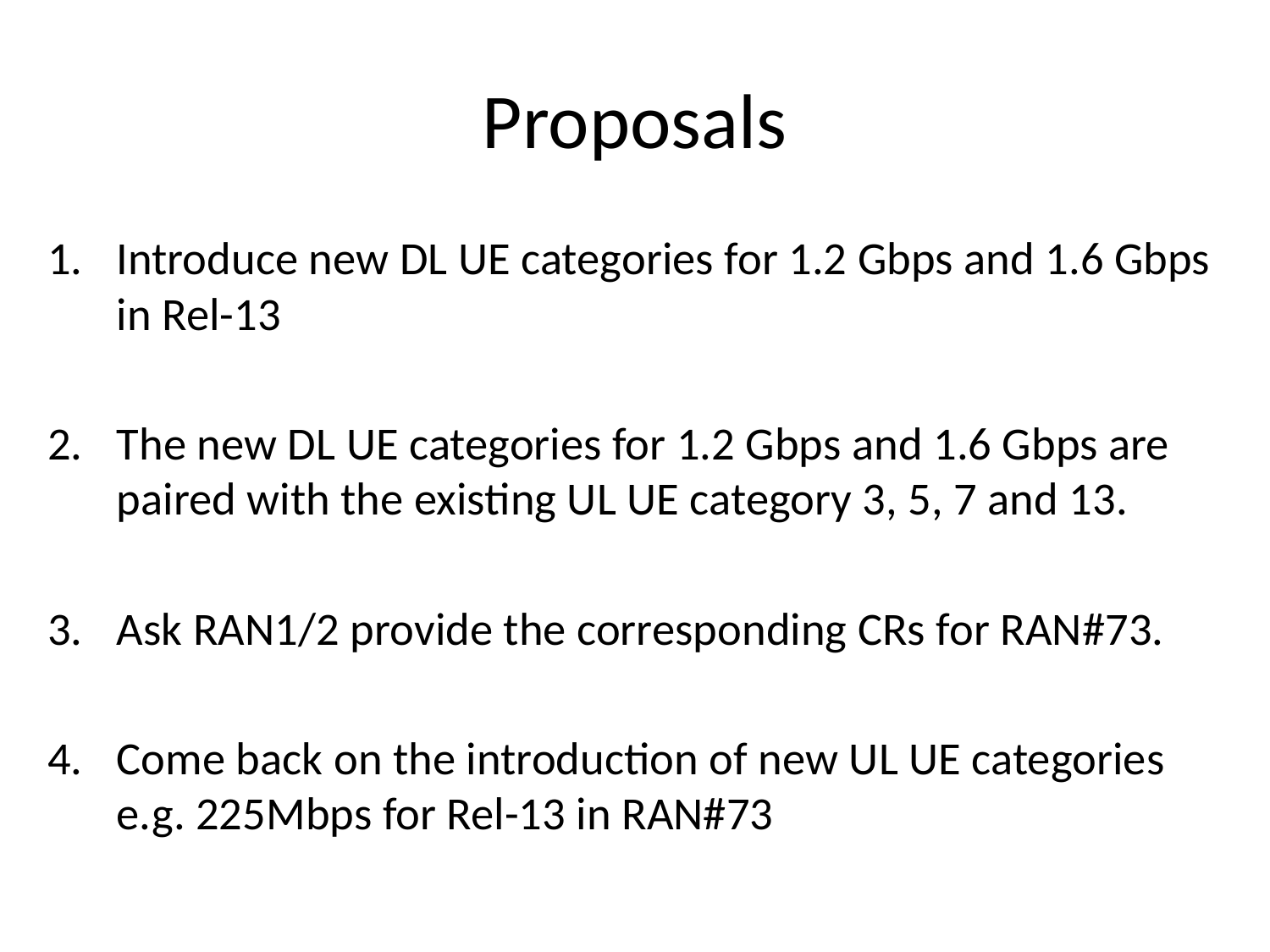

# Proposals
Introduce new DL UE categories for 1.2 Gbps and 1.6 Gbps in Rel-13

The new DL UE categories for 1.2 Gbps and 1.6 Gbps are paired with the existing UL UE category 3, 5, 7 and 13.

Ask RAN1/2 provide the corresponding CRs for RAN#73.

Come back on the introduction of new UL UE categories e.g. 225Mbps for Rel-13 in RAN#73